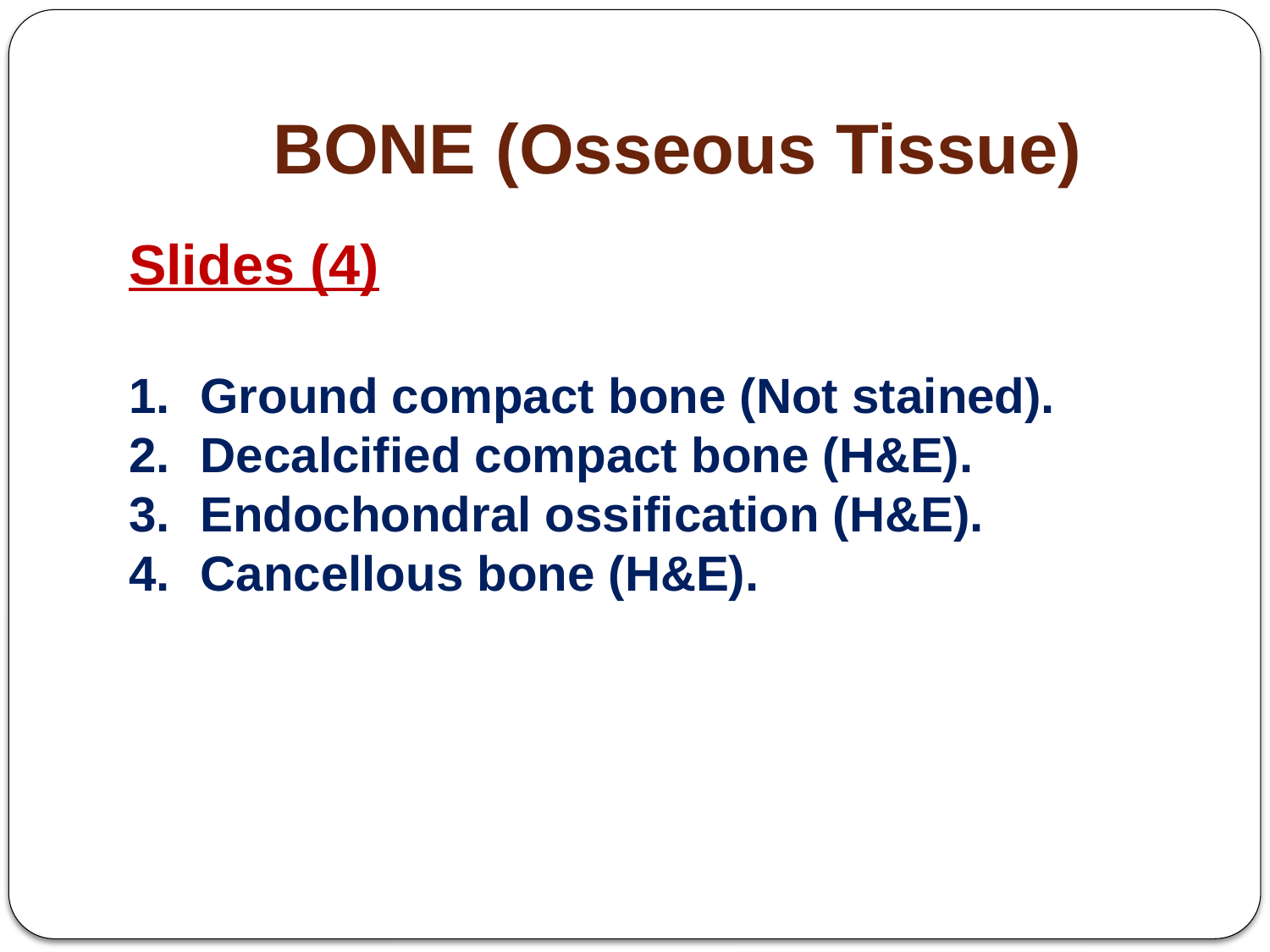

BONE (Osseous Tissue)
Slides (4)

Ground compact bone (Not stained).
Decalcified compact bone (H&E).
Endochondral ossification (H&E).
Cancellous bone (H&E).